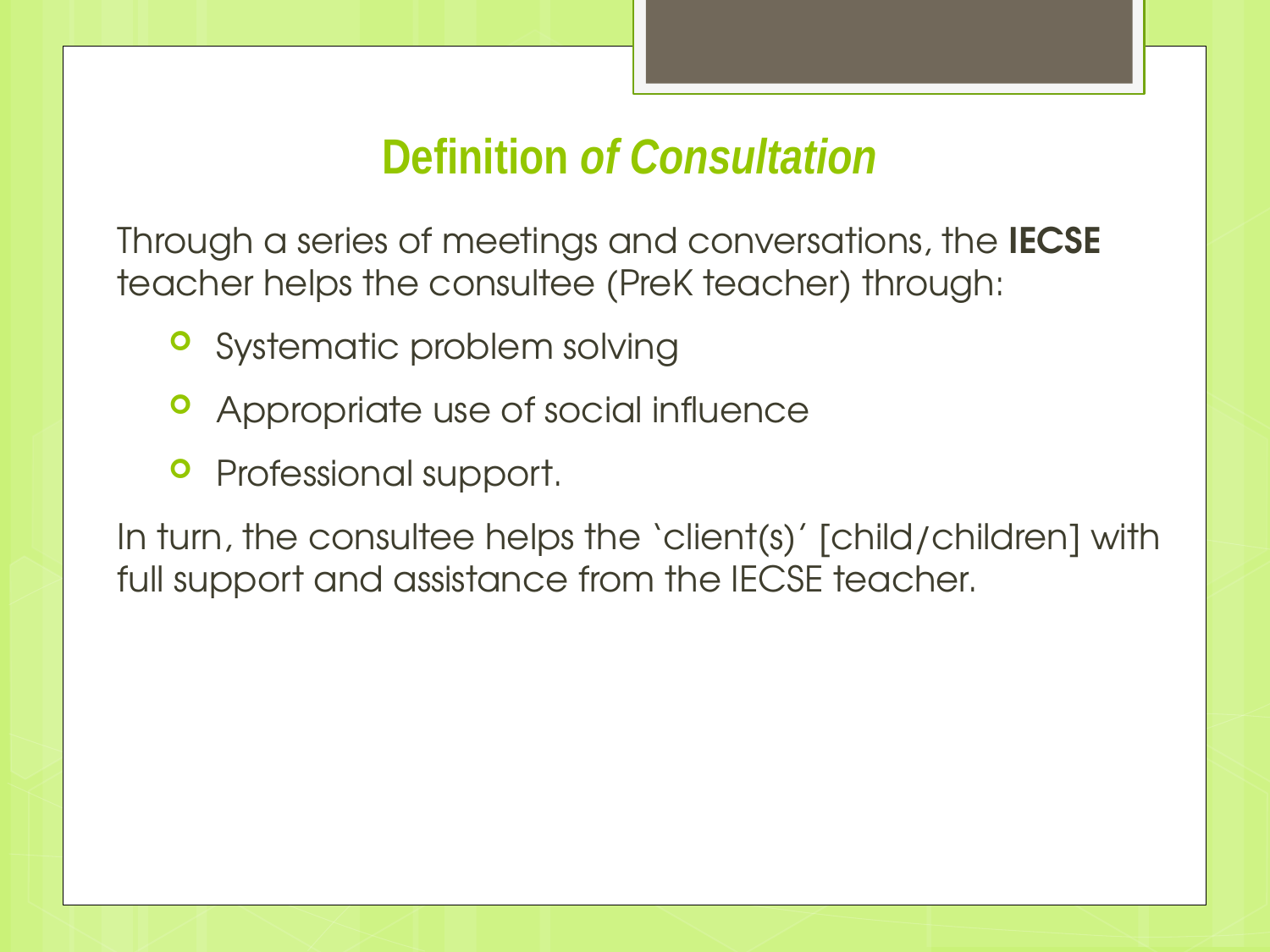

# Definition of Consultation
Through a series of meetings and conversations, the IECSE teacher helps the consultee (PreK teacher) through:
 Systematic problem solving
 Appropriate use of social influence
 Professional support.
In turn, the consultee helps the ‘client(s)’ [child/children] with full support and assistance from the IECSE teacher.